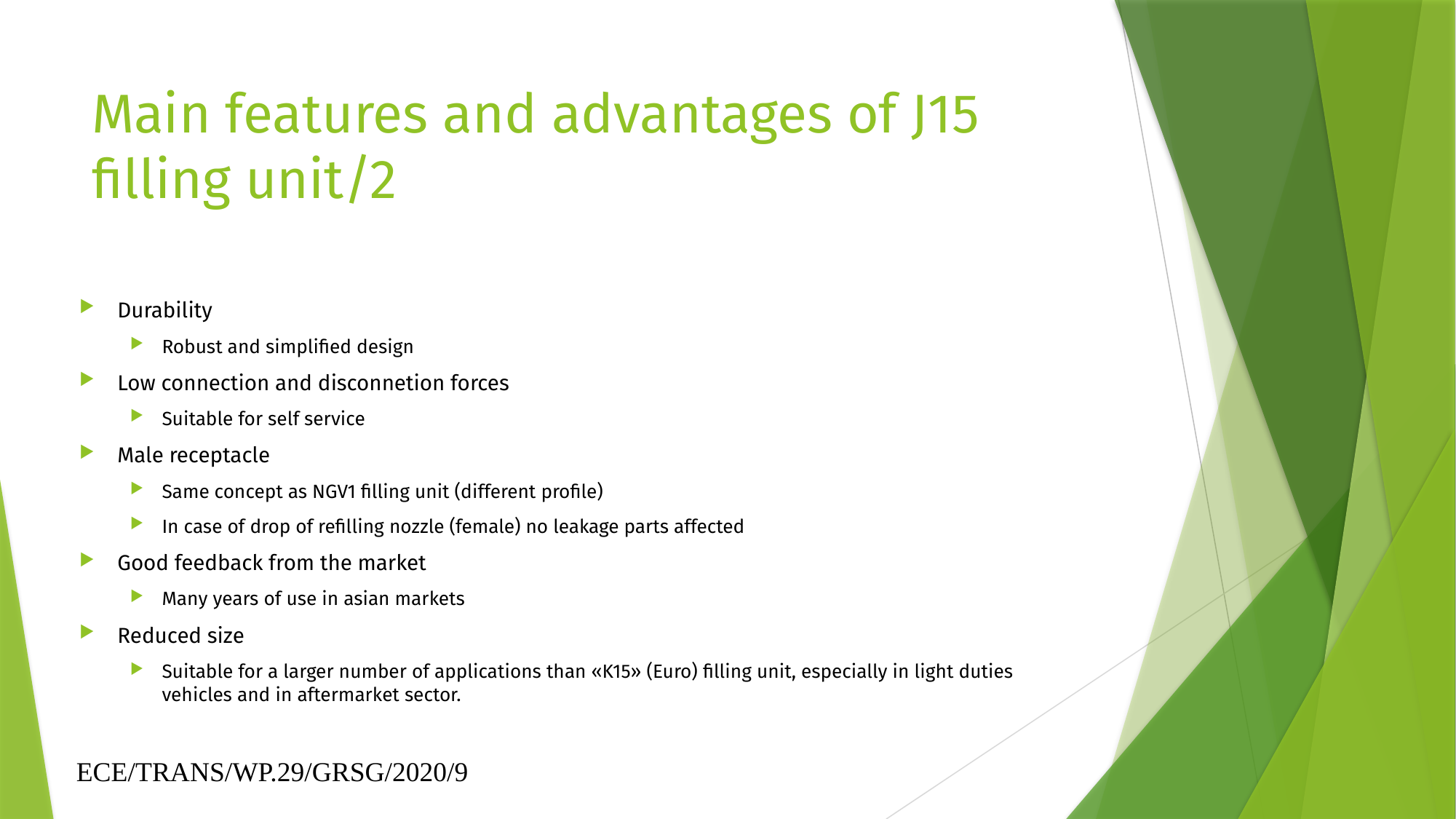

# Main features and advantages of J15 filling unit/2

Durability
Robust and simplified design
Low connection and disconnetion forces
Suitable for self service
Male receptacle
Same concept as NGV1 filling unit (different profile)
In case of drop of refilling nozzle (female) no leakage parts affected
Good feedback from the market
Many years of use in asian markets
Reduced size
Suitable for a larger number of applications than «K15» (Euro) filling unit, especially in light duties vehicles and in aftermarket sector.

 ECE/TRANS/WP.29/GRSG/2020/9